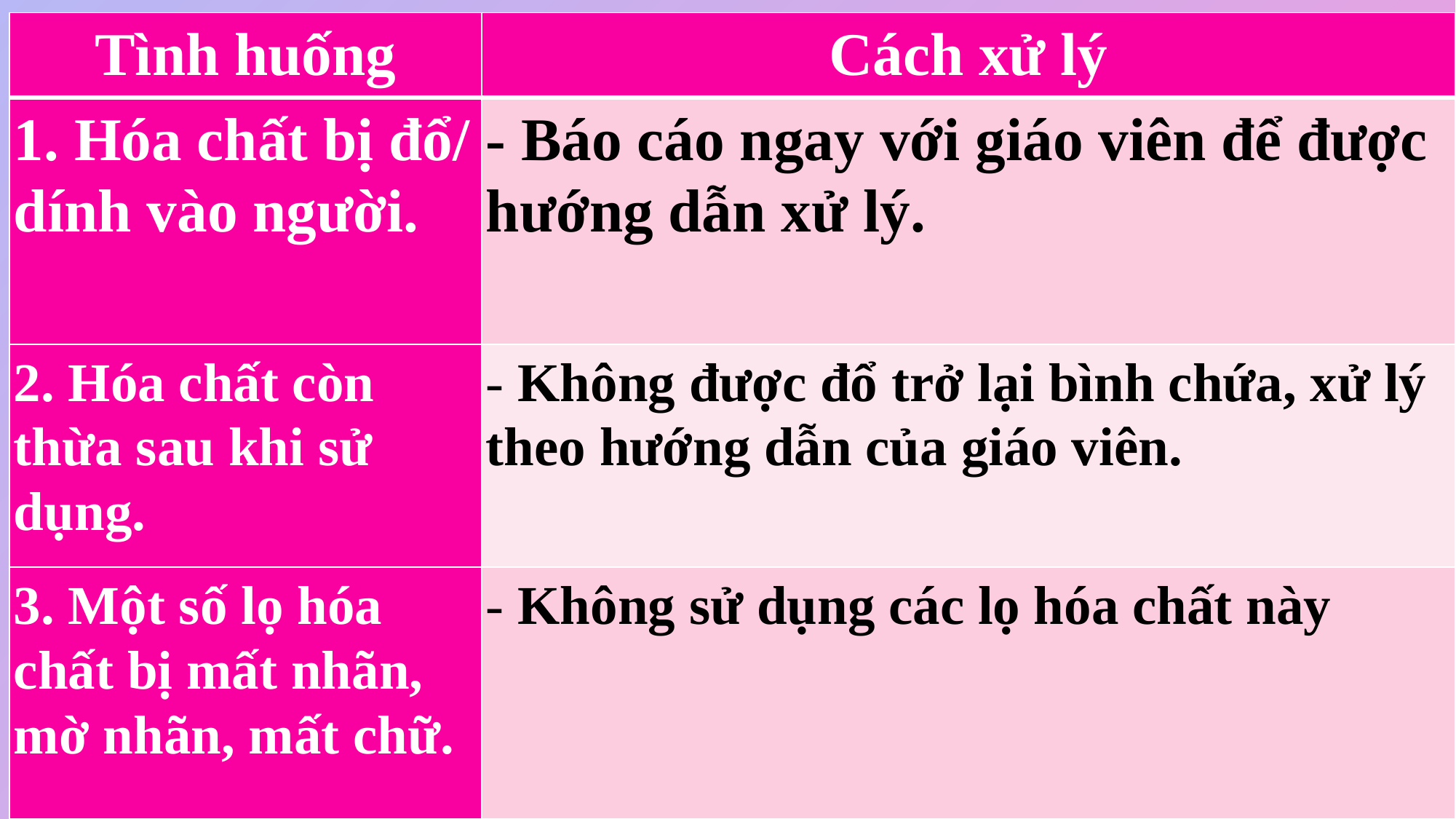

| Tình huống | Cách xử lý |
| --- | --- |
| 1. Hóa chất bị đổ/ dính vào người. | - Báo cáo ngay với giáo viên để được hướng dẫn xử lý. |
| 2. Hóa chất còn thừa sau khi sử dụng. | - Không được đổ trở lại bình chứa, xử lý theo hướng dẫn của giáo viên. |
| 3. Một số lọ hóa chất bị mất nhãn, mờ nhãn, mất chữ. | - Không sử dụng các lọ hóa chất này |
3/1/20XX
SAMPLE FOOTER TEXT
22